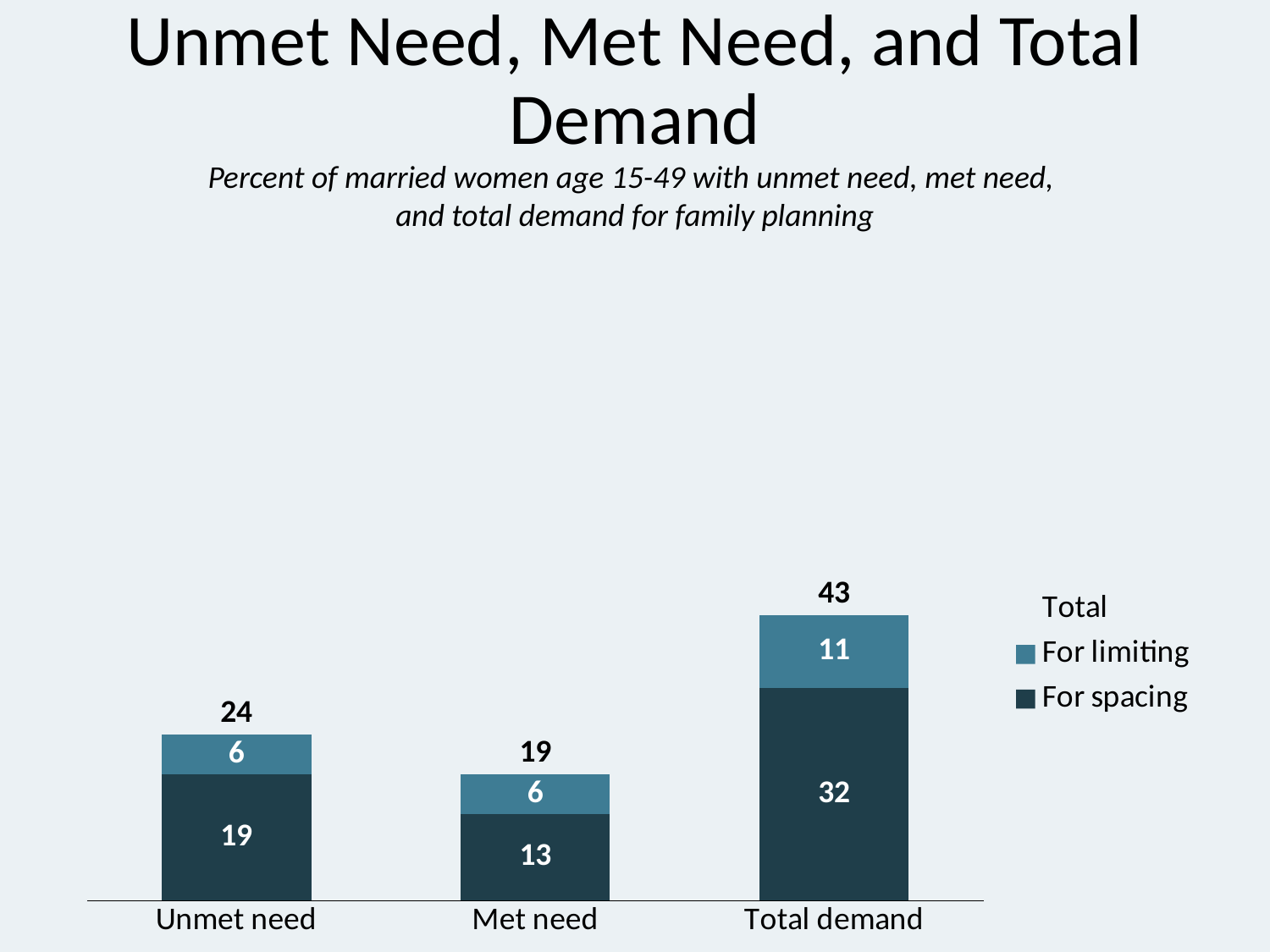

# Unmet Need, Met Need, and Total Demand
Percent of married women age 15-49 with unmet need, met need,
and total demand for family planning

### Chart

| Category | For spacing | For limiting | Total |
|---|---|---|---|
| Unmet need | 19.0 | 6.0 | 24.0 |
| Met need | 13.0 | 6.0 | 19.0 |
| Total demand | 32.0 | 11.0 | 43.0 |